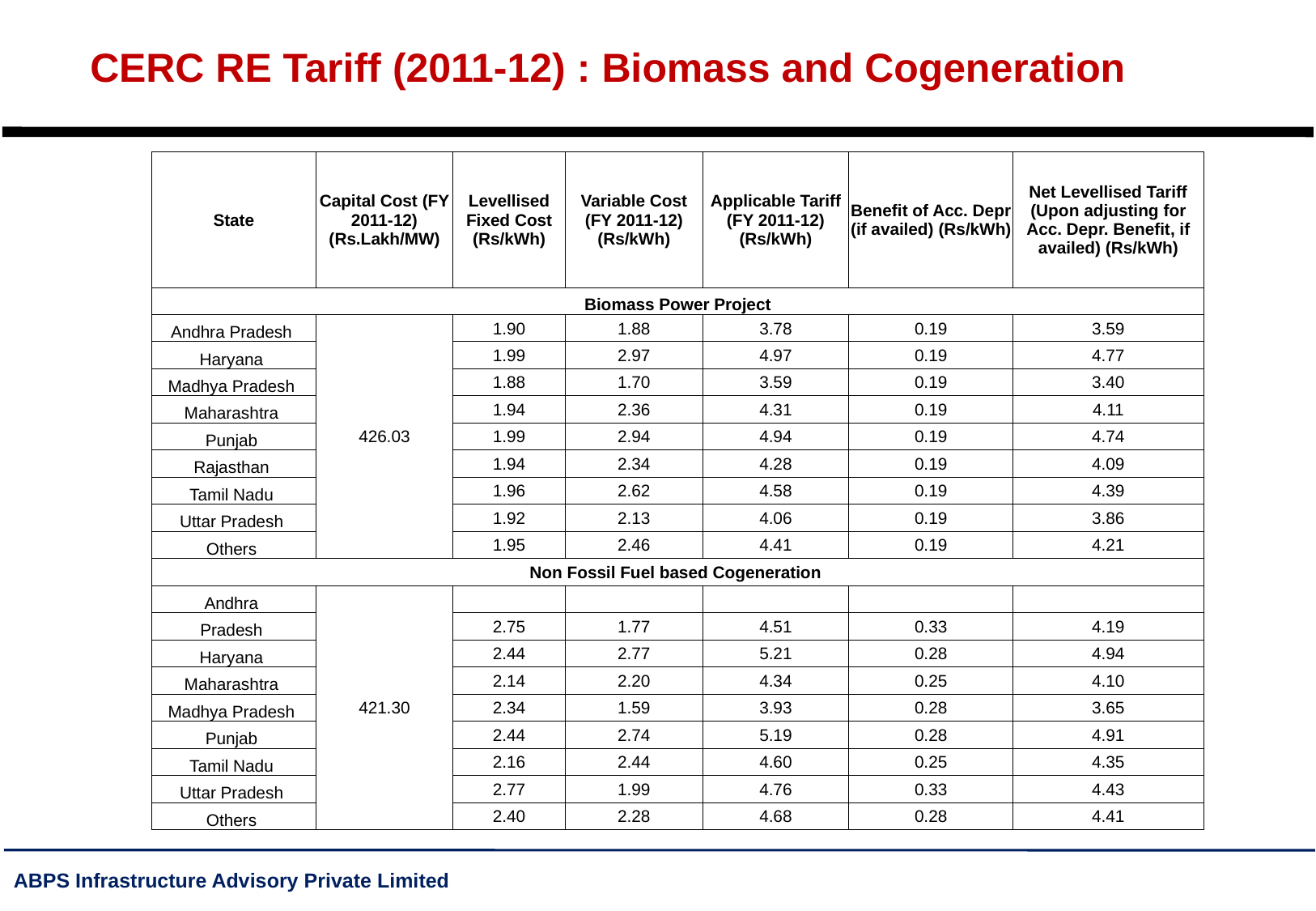

# CERC RE Tariff (2011-12) : Biomass and Cogeneration
| State | Capital Cost (FY 2011-12) (Rs.Lakh/MW) | Levellised Fixed Cost (Rs/kWh) | Variable Cost (FY 2011-12) (Rs/kWh) | Applicable Tariff (FY 2011-12) (Rs/kWh) | Benefit of Acc. Depr (if availed) (Rs/kWh) | Net Levellised Tariff (Upon adjusting for Acc. Depr. Benefit, if availed) (Rs/kWh) |
| --- | --- | --- | --- | --- | --- | --- |
| Biomass Power Project |  |  |  |  |  |  |
| Andhra Pradesh | 426.03 | 1.90 | 1.88 | 3.78 | 0.19 | 3.59 |
| Haryana |  | 1.99 | 2.97 | 4.97 | 0.19 | 4.77 |
| Madhya Pradesh |  | 1.88 | 1.70 | 3.59 | 0.19 | 3.40 |
| Maharashtra |  | 1.94 | 2.36 | 4.31 | 0.19 | 4.11 |
| Punjab |  | 1.99 | 2.94 | 4.94 | 0.19 | 4.74 |
| Rajasthan |  | 1.94 | 2.34 | 4.28 | 0.19 | 4.09 |
| Tamil Nadu |  | 1.96 | 2.62 | 4.58 | 0.19 | 4.39 |
| Uttar Pradesh |  | 1.92 | 2.13 | 4.06 | 0.19 | 3.86 |
| Others |  | 1.95 | 2.46 | 4.41 | 0.19 | 4.21 |
| Non Fossil Fuel based Cogeneration |  |  |  |  |  |  |
| Andhra | 421.30 |  |  |  |  |  |
| Pradesh |  | 2.75 | 1.77 | 4.51 | 0.33 | 4.19 |
| Haryana |  | 2.44 | 2.77 | 5.21 | 0.28 | 4.94 |
| Maharashtra |  | 2.14 | 2.20 | 4.34 | 0.25 | 4.10 |
| Madhya Pradesh |  | 2.34 | 1.59 | 3.93 | 0.28 | 3.65 |
| Punjab |  | 2.44 | 2.74 | 5.19 | 0.28 | 4.91 |
| Tamil Nadu |  | 2.16 | 2.44 | 4.60 | 0.25 | 4.35 |
| Uttar Pradesh |  | 2.77 | 1.99 | 4.76 | 0.33 | 4.43 |
| Others |  | 2.40 | 2.28 | 4.68 | 0.28 | 4.41 |